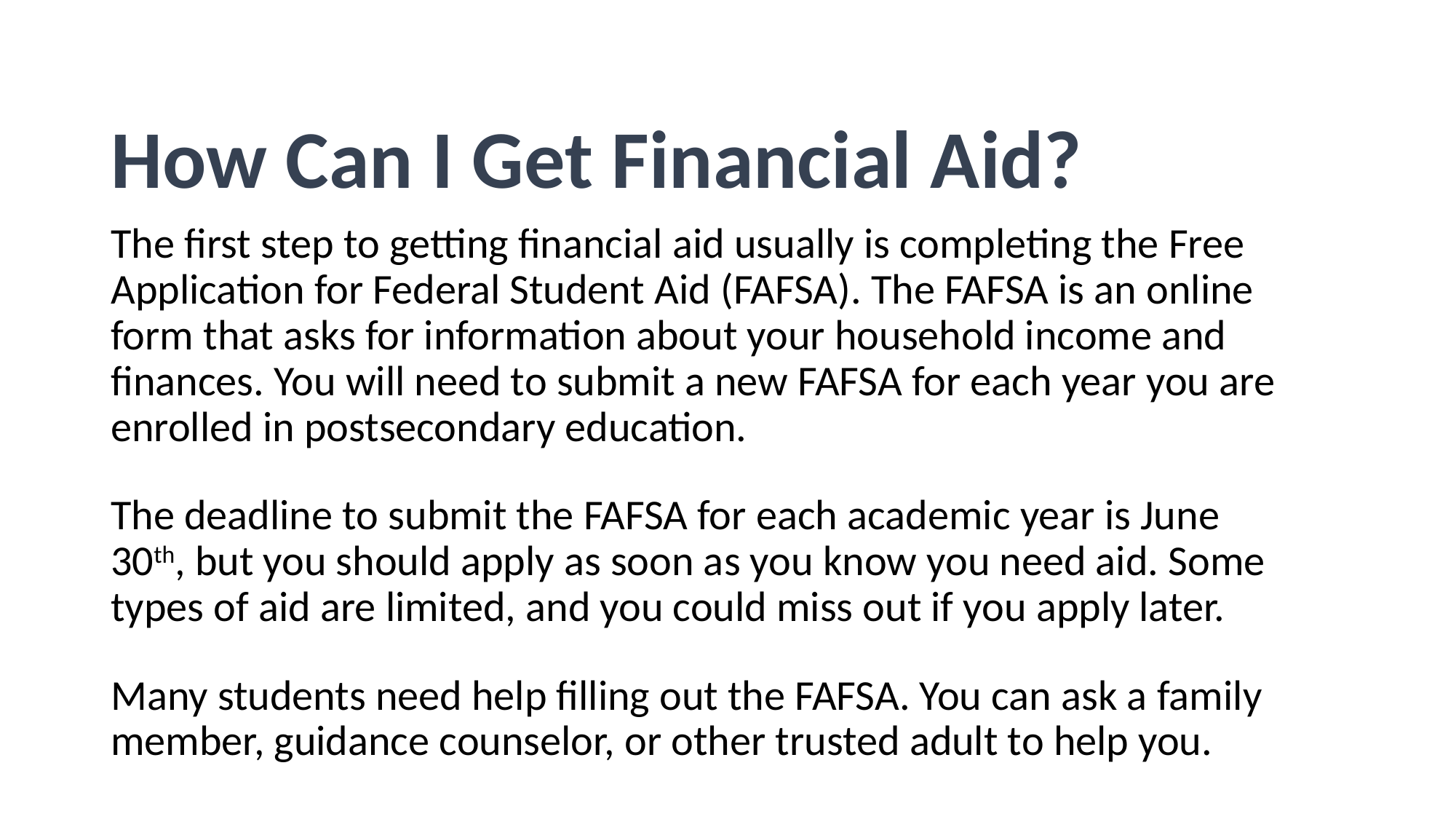

# How Can I Get Financial Aid?
The first step to getting financial aid usually is completing the Free Application for Federal Student Aid (FAFSA). The FAFSA is an online form that asks for information about your household income and finances. You will need to submit a new FAFSA for each year you are enrolled in postsecondary education.
The deadline to submit the FAFSA for each academic year is June 30th, but you should apply as soon as you know you need aid. Some types of aid are limited, and you could miss out if you apply later.
Many students need help filling out the FAFSA. You can ask a family member, guidance counselor, or other trusted adult to help you.